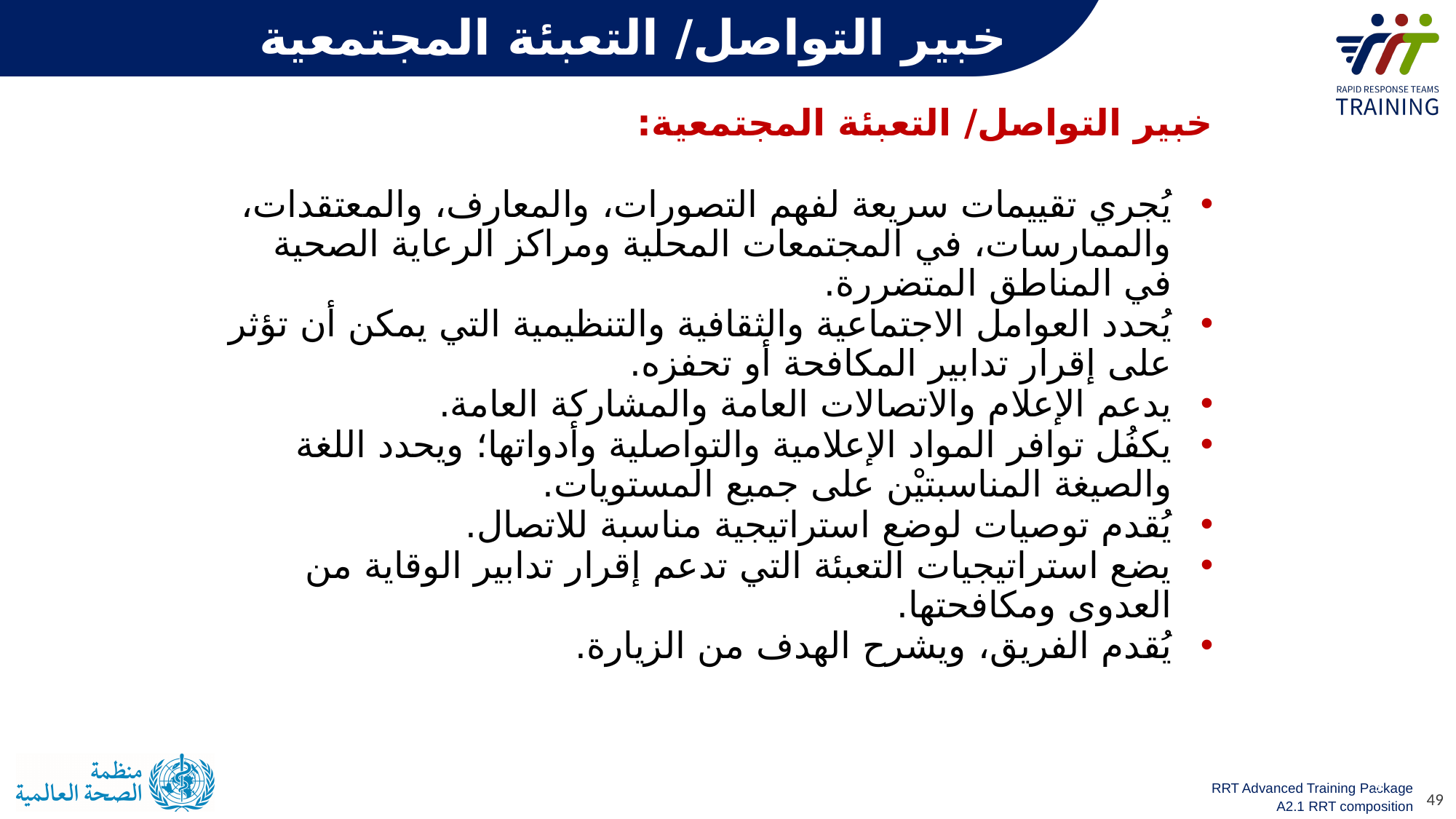

خبير التواصل/ التعبئة المجتمعية
خبير التواصل/ التعبئة المجتمعية:

يُجري تقييمات سريعة لفهم التصورات، والمعارف، والمعتقدات، والممارسات، في المجتمعات المحلية ومراكز الرعاية الصحية في المناطق المتضررة.
يُحدد العوامل الاجتماعية والثقافية والتنظيمية التي يمكن أن تؤثر على إقرار تدابير المكافحة أو تحفزه.
يدعم الإعلام والاتصالات العامة والمشاركة العامة.
يكفُل توافر المواد الإعلامية والتواصلية وأدواتها؛ ويحدد اللغة والصيغة المناسبتيْن على جميع المستويات.
يُقدم توصيات لوضع استراتيجية مناسبة للاتصال.
يضع استراتيجيات التعبئة التي تدعم إقرار تدابير الوقاية من العدوى ومكافحتها.
يُقدم الفريق، ويشرح الهدف من الزيارة.

49